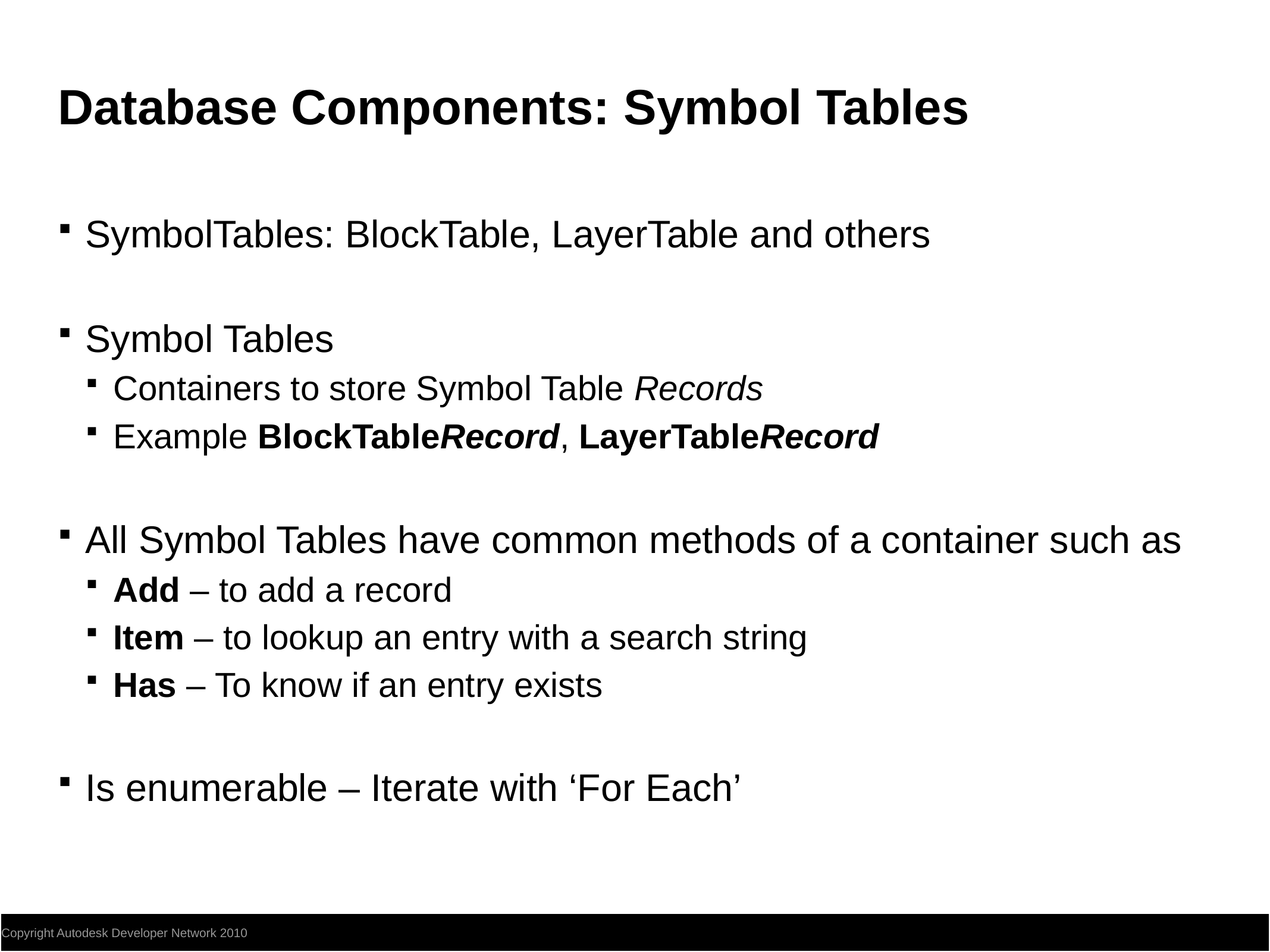

# Database Components: Symbol Tables
SymbolTables: BlockTable, LayerTable and others

Symbol Tables
Containers to store Symbol Table Records
Example BlockTableRecord, LayerTableRecord

All Symbol Tables have common methods of a container such as
Add – to add a record
Item – to lookup an entry with a search string
Has – To know if an entry exists

Is enumerable – Iterate with ‘For Each’